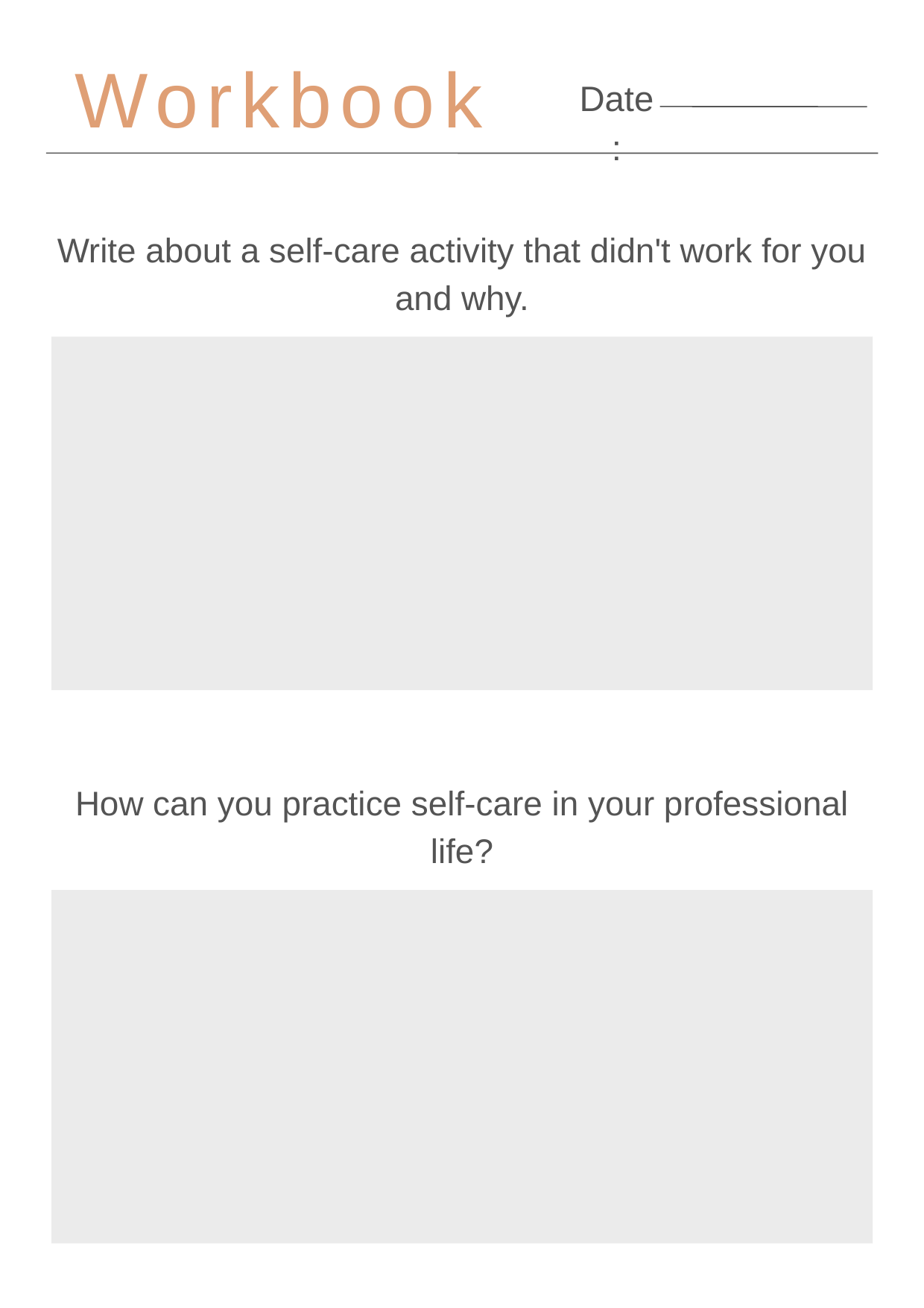

Workbook
Date:

Write about a self-care activity that didn't work for you and why.

How can you practice self-care in your professional life?